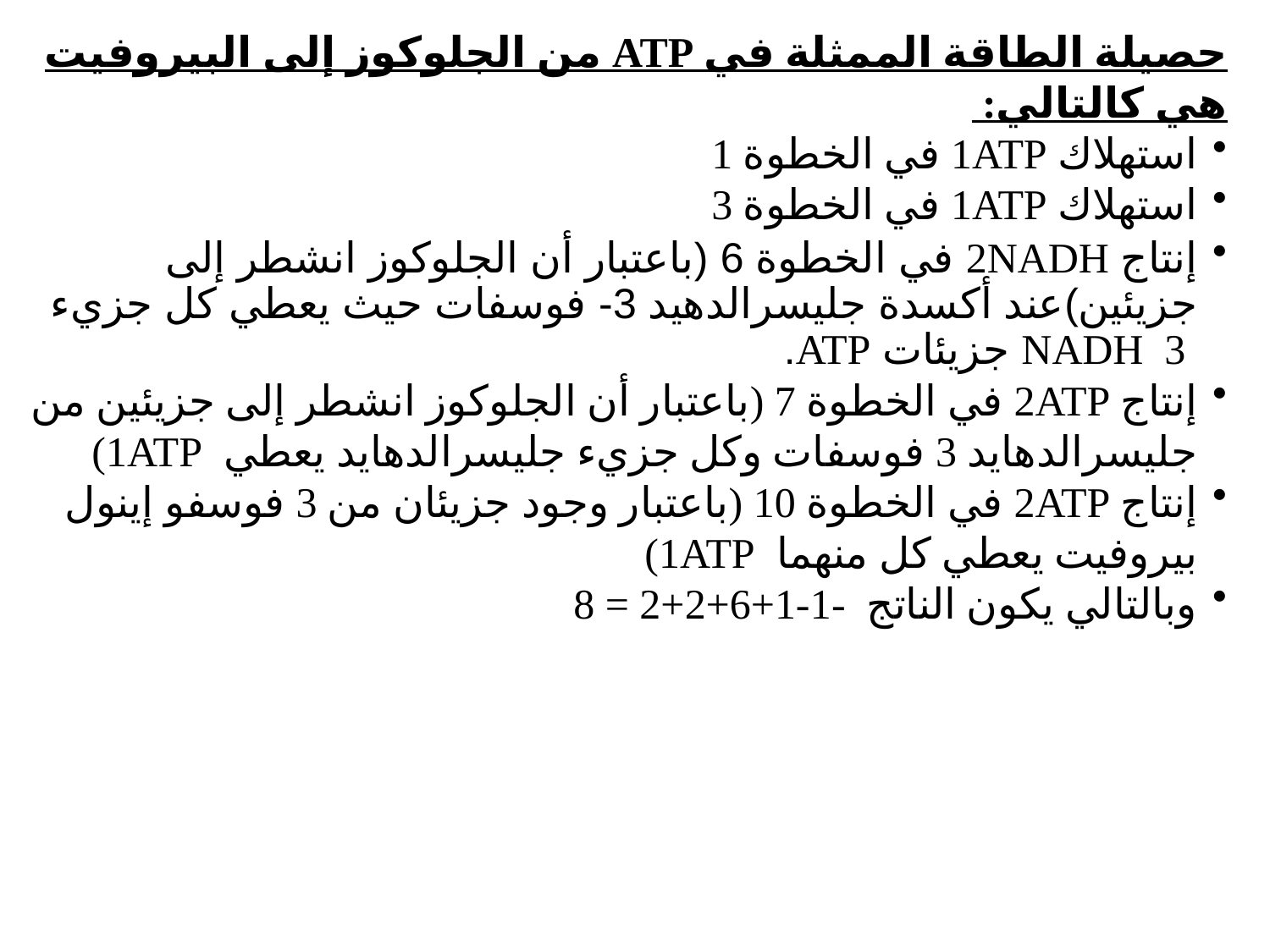

حصيلة الطاقة الممثلة في ATP من الجلوكوز إلى البيروفيت هي كالتالي:
استهلاك 1ATP في الخطوة 1
استهلاك 1ATP في الخطوة 3
إنتاج 2NADH في الخطوة 6 (باعتبار أن الجلوكوز انشطر إلى جزيئين)عند أكسدة جليسرالدهيد 3- فوسفات حيث يعطي كل جزيء   NADH  3 جزيئات ATP.
إنتاج 2ATP في الخطوة 7 (باعتبار أن الجلوكوز انشطر إلى جزيئين من جليسرالدهايد 3 فوسفات وكل جزيء جليسرالدهايد يعطي  1ATP)
إنتاج 2ATP في الخطوة 10 (باعتبار وجود جزيئان من 3 فوسفو إينول بيروفيت يعطي كل منهما  1ATP)
وبالتالي يكون الناتج  -1-1+6+2+2 = 8